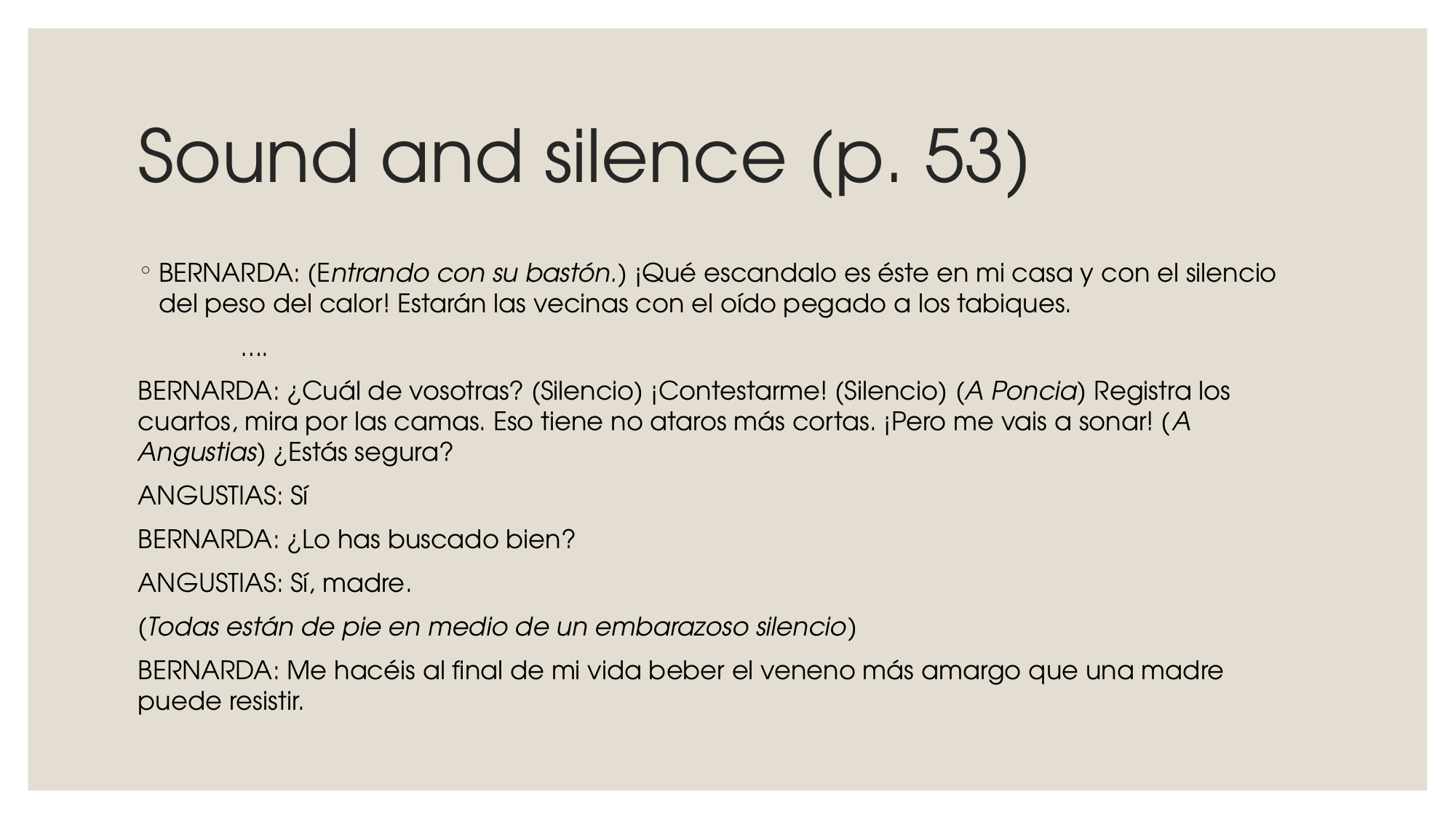

# Sound and silence (p. 53)
BERNARDA: (Entrando con su bastón.) ¡Qué escandalo es éste en mi casa y con el silencio del peso del calor! Estarán las vecinas con el oído pegado a los tabiques.
		….
BERNARDA: ¿Cuál de vosotras? (Silencio) ¡Contestarme! (Silencio) (A Poncia) Registra los cuartos, mira por las camas. Eso tiene no ataros más cortas. ¡Pero me vais a sonar! (A Angustias) ¿Estás segura?
ANGUSTIAS: Sí
BERNARDA: ¿Lo has buscado bien?
ANGUSTIAS: Sí, madre.
(Todas están de pie en medio de un embarazoso silencio)
BERNARDA: Me hacéis al final de mi vida beber el veneno más amargo que una madre puede resistir.